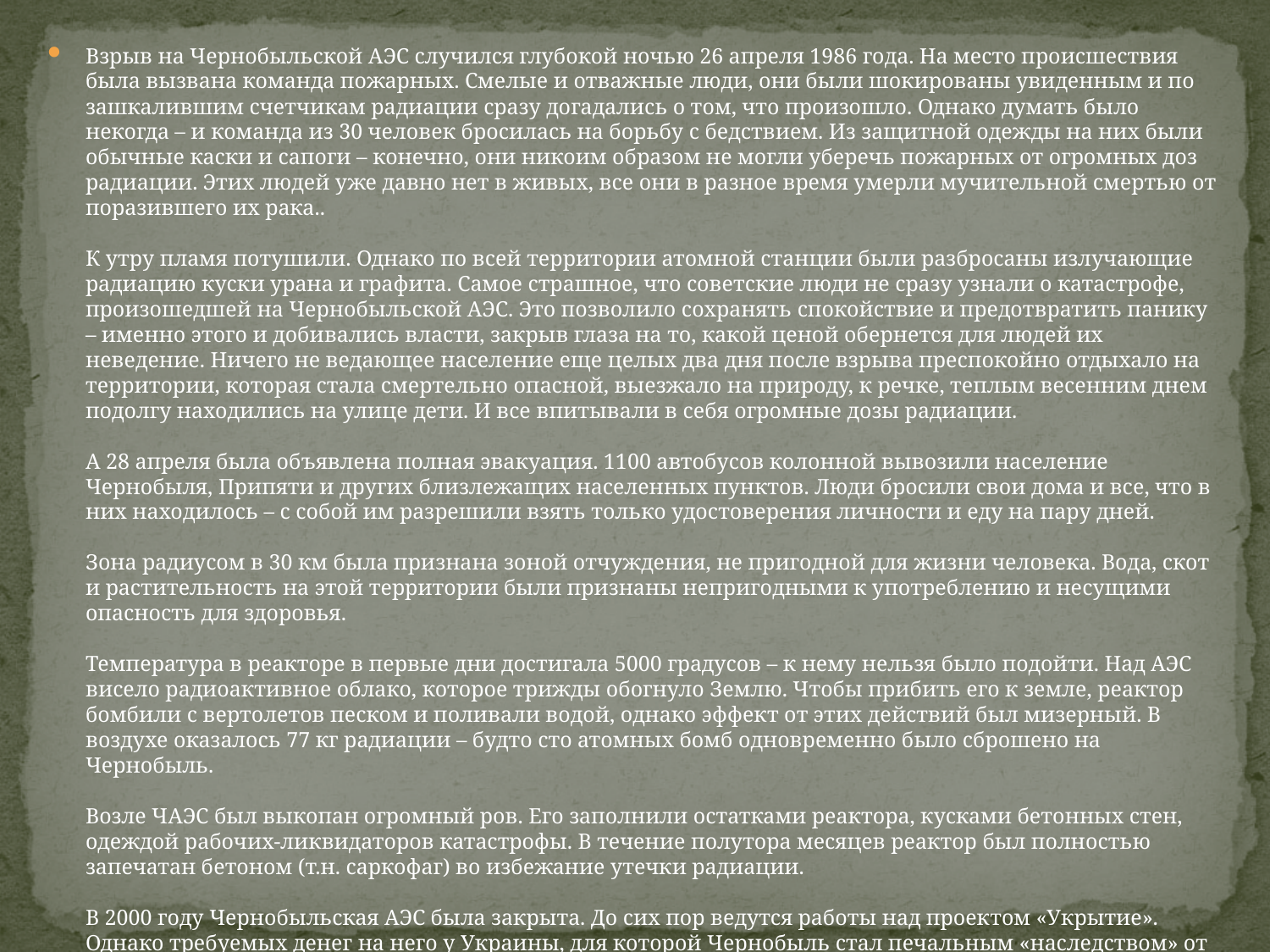

Взрыв на Чернобыльской АЭС случился глубокой ночью 26 апреля 1986 года. На место происшествия была вызвана команда пожарных. Смелые и отважные люди, они были шокированы увиденным и по зашкалившим счетчикам радиации сразу догадались о том, что произошло. Однако думать было некогда – и команда из 30 человек бросилась на борьбу с бедствием. Из защитной одежды на них были обычные каски и сапоги – конечно, они никоим образом не могли уберечь пожарных от огромных доз радиации. Этих людей уже давно нет в живых, все они в разное время умерли мучительной смертью от поразившего их рака..
К утру пламя потушили. Однако по всей территории атомной станции были разбросаны излучающие радиацию куски урана и графита. Самое страшное, что советские люди не сразу узнали о катастрофе, произошедшей на Чернобыльской АЭС. Это позволило сохранять спокойствие и предотвратить панику – именно этого и добивались власти, закрыв глаза на то, какой ценой обернется для людей их неведение. Ничего не ведающее население еще целых два дня после взрыва преспокойно отдыхало на территории, которая стала смертельно опасной, выезжало на природу, к речке, теплым весенним днем подолгу находились на улице дети. И все впитывали в себя огромные дозы радиации.
А 28 апреля была объявлена полная эвакуация. 1100 автобусов колонной вывозили население Чернобыля, Припяти и других близлежащих населенных пунктов. Люди бросили свои дома и все, что в них находилось – с собой им разрешили взять только удостоверения личности и еду на пару дней.
Зона радиусом в 30 км была признана зоной отчуждения, не пригодной для жизни человека. Вода, скот и растительность на этой территории были признаны непригодными к употреблению и несущими опасность для здоровья.
Температура в реакторе в первые дни достигала 5000 градусов – к нему нельзя было подойти. Над АЭС висело радиоактивное облако, которое трижды обогнуло Землю. Чтобы прибить его к земле, реактор бомбили с вертолетов песком и поливали водой, однако эффект от этих действий был мизерный. В воздухе оказалось 77 кг радиации – будто сто атомных бомб одновременно было сброшено на Чернобыль.
Возле ЧАЭС был выкопан огромный ров. Его заполнили остатками реактора, кусками бетонных стен, одеждой рабочих-ликвидаторов катастрофы. В течение полутора месяцев реактор был полностью запечатан бетоном (т.н. саркофаг) во избежание утечки радиации.
В 2000 году Чернобыльская АЭС была закрыта. До сих пор ведутся работы над проектом «Укрытие». Однако требуемых денег на него у Украины, для которой Чернобыль стал печальным «наследством» от СССР, нет.